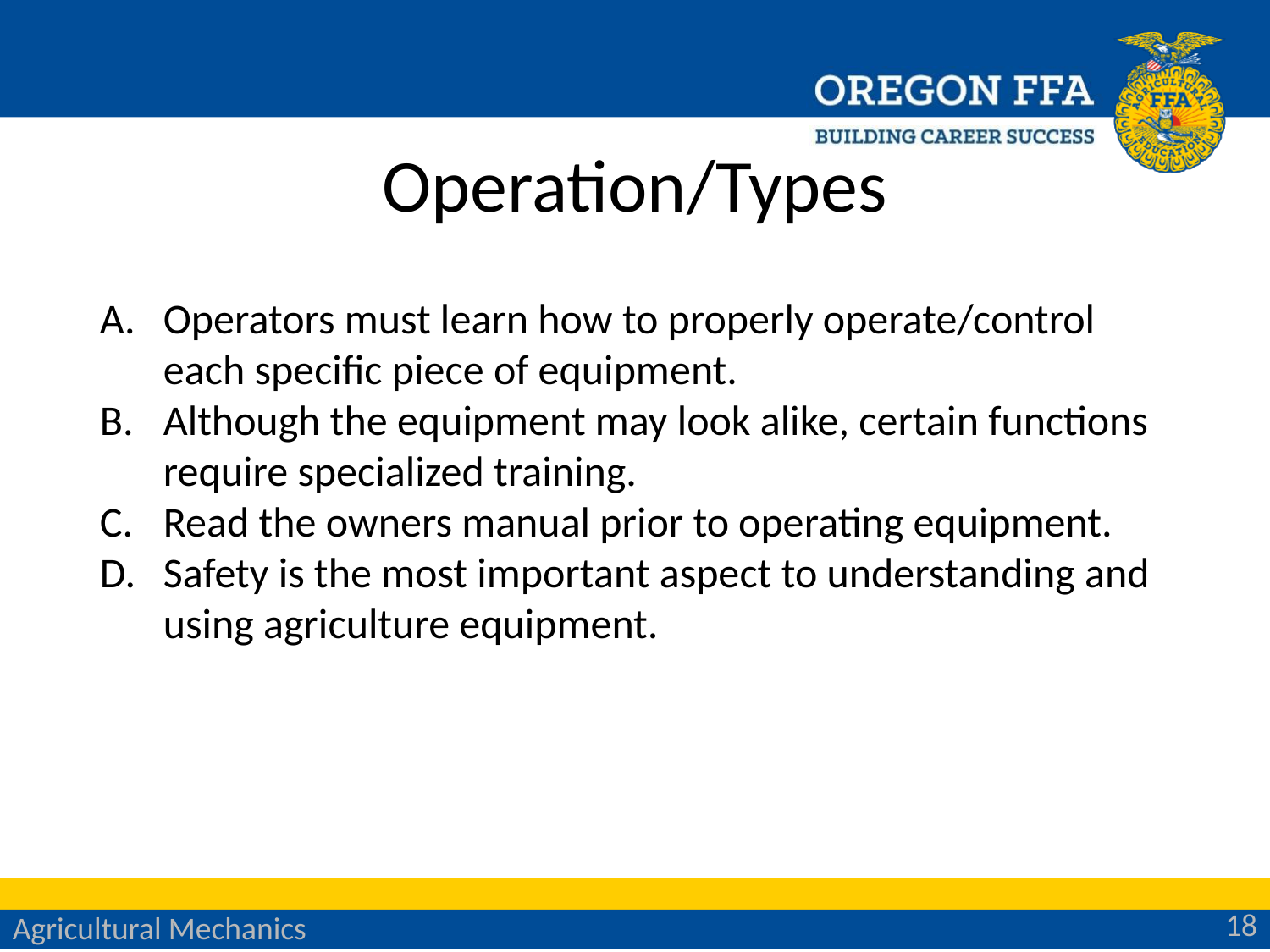

# Operation/Types
Operators must learn how to properly operate/control each specific piece of equipment.
Although the equipment may look alike, certain functions require specialized training.
Read the owners manual prior to operating equipment.
Safety is the most important aspect to understanding and using agriculture equipment.
18
Agricultural Mechanics